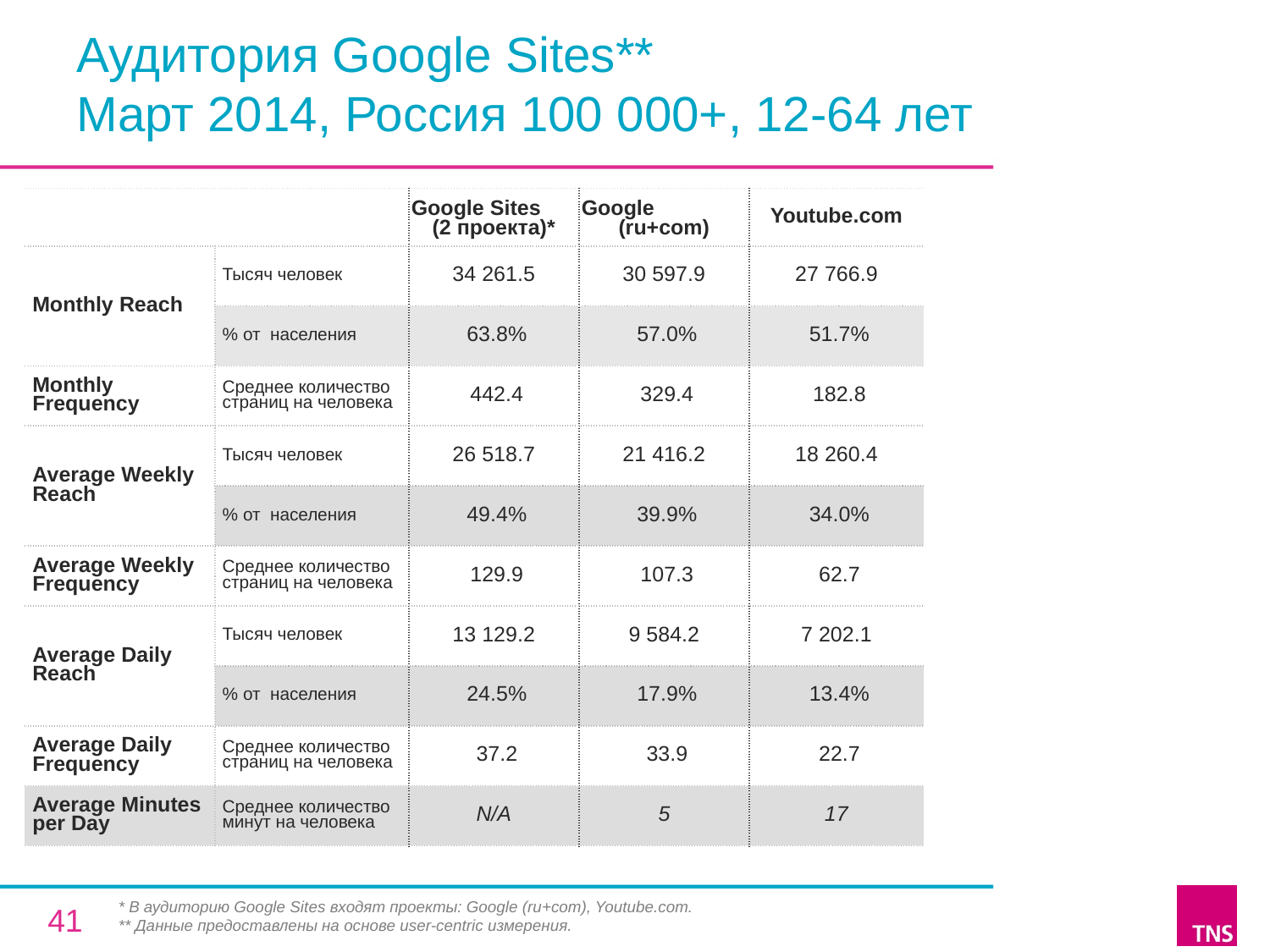

# Аудитория Google Sites** Март 2014, Россия 100 000+, 12-64 лет
|  |  | Google Sites (2 проекта)\* | Google (ru+com) | Youtube.com |
| --- | --- | --- | --- | --- |
| Monthly Reach | Тысяч человек | 34 261.5 | 30 597.9 | 27 766.9 |
|  | % от населения | 63.8% | 57.0% | 51.7% |
| Monthly Frequency | Среднее количество страниц на человека | 442.4 | 329.4 | 182.8 |
| Average Weekly Reach | Тысяч человек | 26 518.7 | 21 416.2 | 18 260.4 |
|  | % от населения | 49.4% | 39.9% | 34.0% |
| Average Weekly Frequency | Среднее количество страниц на человека | 129.9 | 107.3 | 62.7 |
| Average Daily Reach | Тысяч человек | 13 129.2 | 9 584.2 | 7 202.1 |
|  | % от населения | 24.5% | 17.9% | 13.4% |
| Average Daily Frequency | Среднее количество страниц на человека | 37.2 | 33.9 | 22.7 |
| Average Minutes per Day | Среднее количество минут на человека | N/A | 5 | 17 |
* В аудиторию Google Sites входят проекты: Google (ru+com), Youtube.com.
** Данные предоставлены на основе user-centric измерения.
41